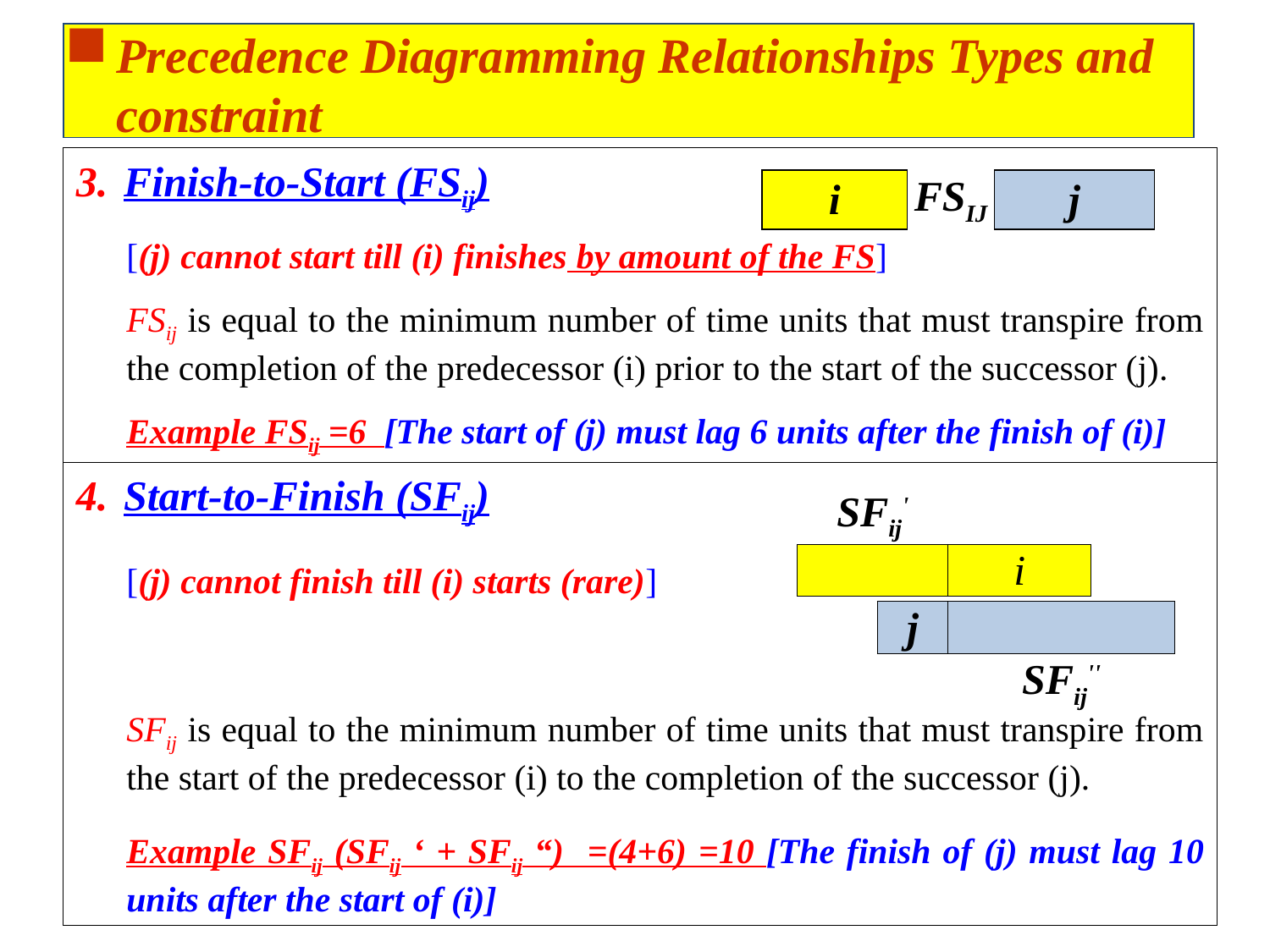

Precedence Diagramming Relationships Types and constraint
Finish-to-Start (FSij)
[(j) cannot start till (i) finishes by amount of the FS]
FSij is equal to the minimum number of time units that must transpire from the completion of the predecessor (i) prior to the start of the successor (j).
Example FSij =6  [The start of (j) must lag 6 units after the finish of (i)]
| i | FSIJ | j |
| --- | --- | --- |
Start-to-Finish (SFij)
[(j) cannot finish till (i) starts (rare)]

SFij is equal to the minimum number of time units that must transpire from the start of the predecessor (i) to the completion of the successor (j).
Example SFij (SFij ‘ + SFij “)  =(4+6) =10 [The finish of (j) must lag 10 units after the start of (i)]
| SFij' |  |  |  |
| --- | --- | --- | --- |
|  |  | i |  |
|  |  |  |  |
|  | j |  |  |
|  |  | SFij'' |  |